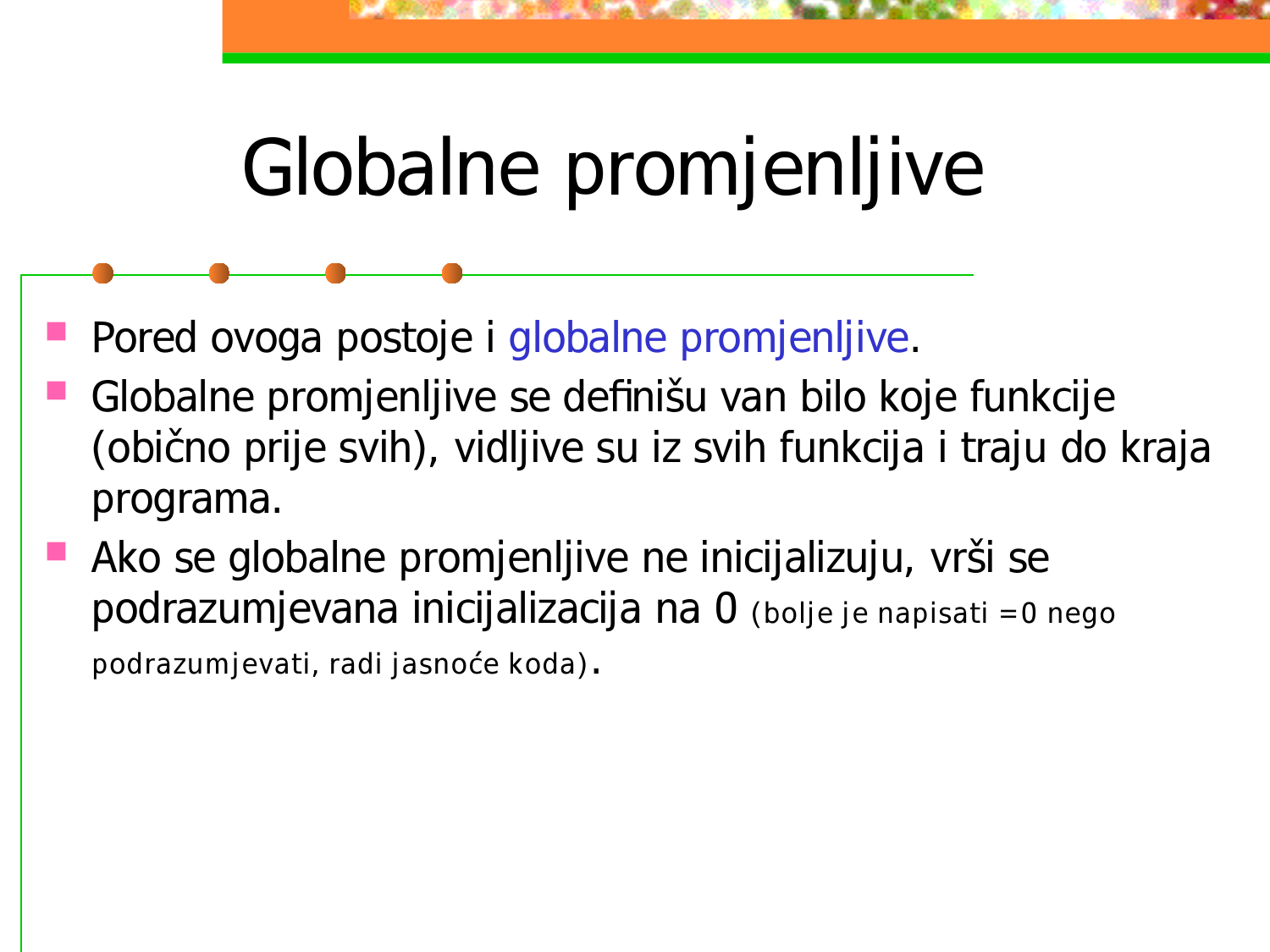

# Globalne promjenljive
Pored ovoga postoje i globalne promjenljive.
Globalne promjenljive se definišu van bilo koje funkcije (obično prije svih), vidljive su iz svih funkcija i traju do kraja programa.
Ako se globalne promjenljive ne inicijalizuju, vrši se podrazumjevana inicijalizacija na 0 (bolje je napisati =0 nego podrazumjevati, radi jasnoće koda).